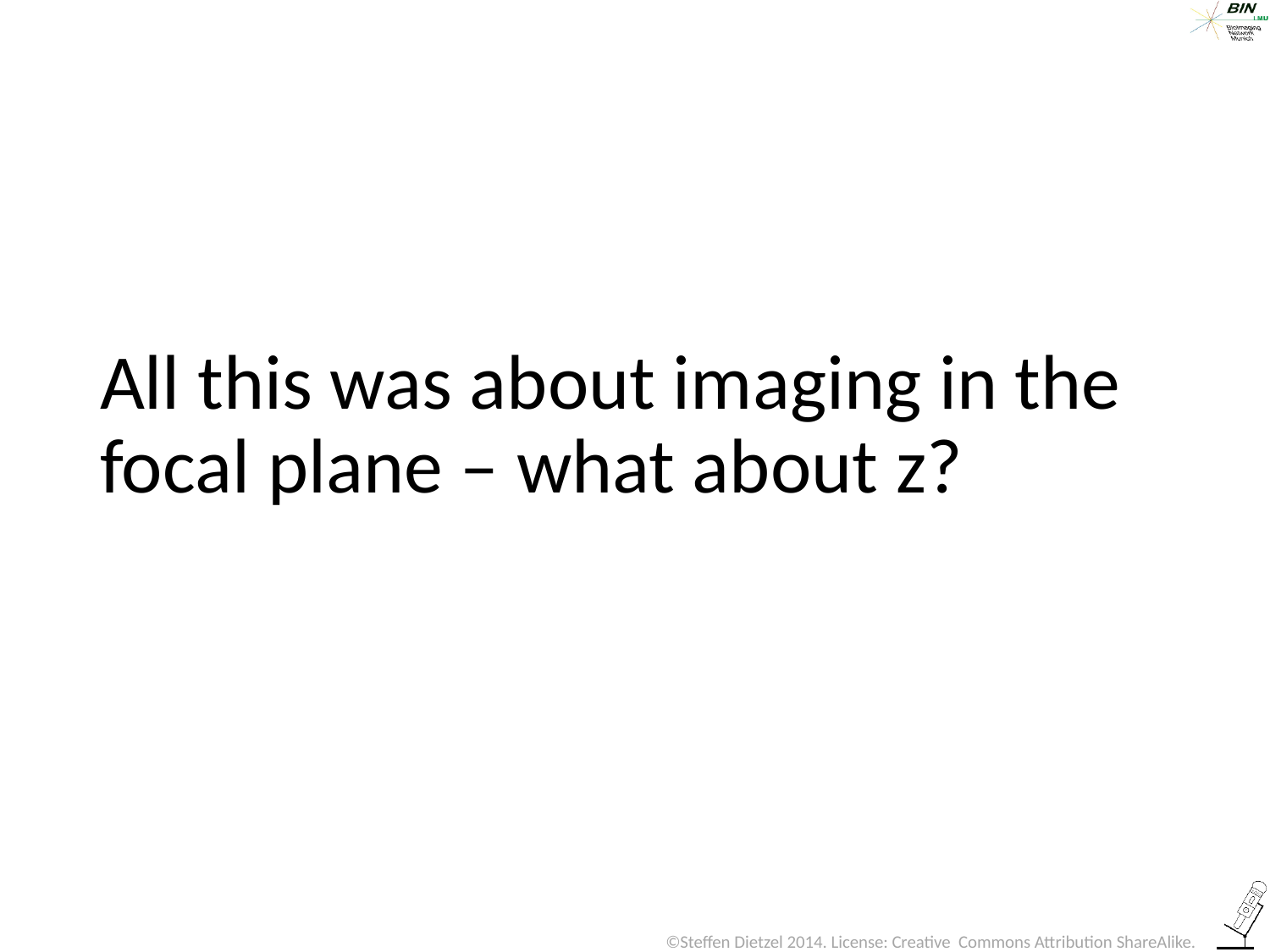

# All this was about imaging in the focal plane – what about z?